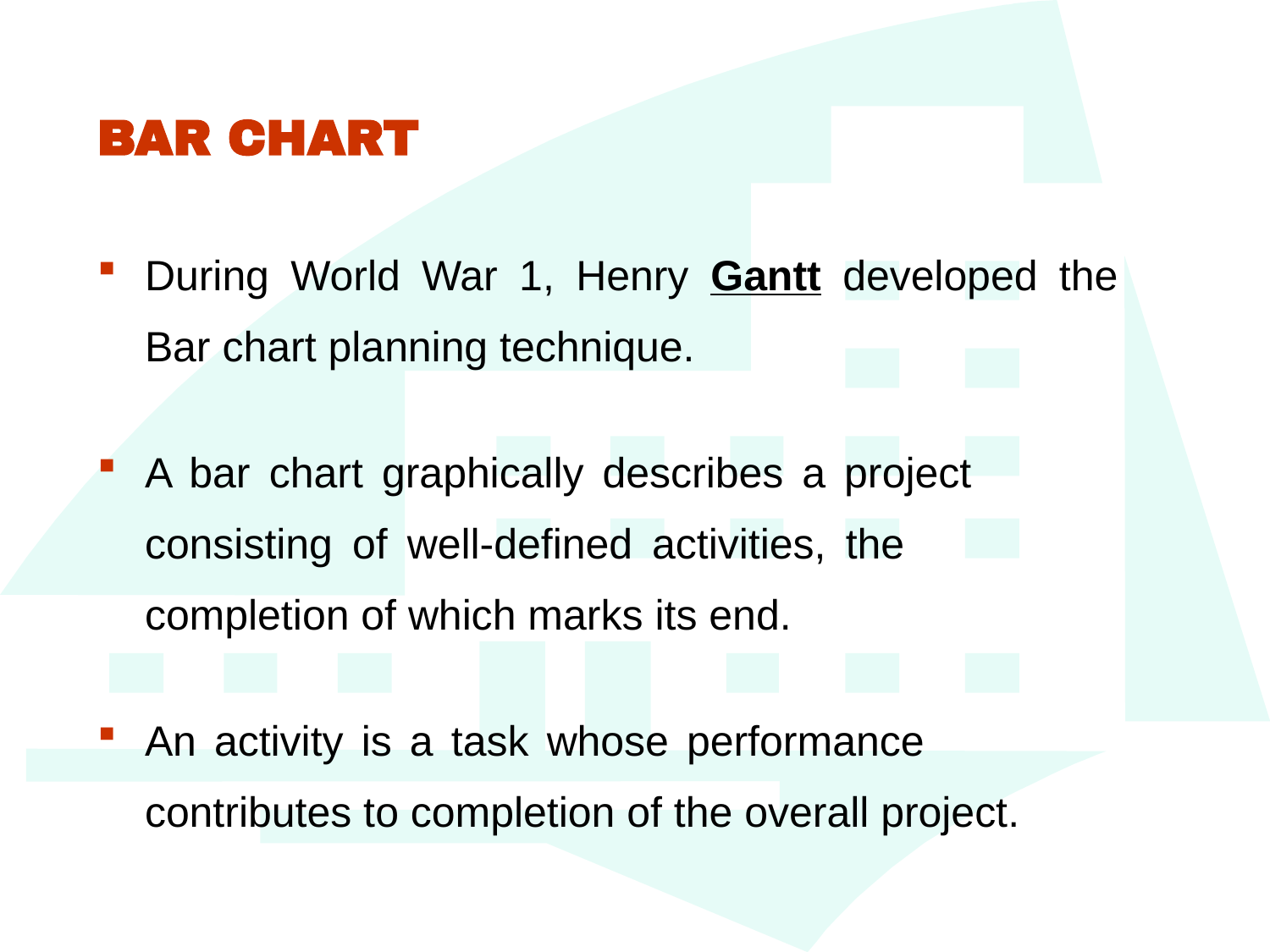

# BAR CHART
During World War 1, Henry Gantt developed the  Bar chart planning technique.

A bar chart graphically describes a project          consisting of well-defined activities, the             completion of which marks its end.

An activity is a task whose performance             contributes to completion of the overall project.